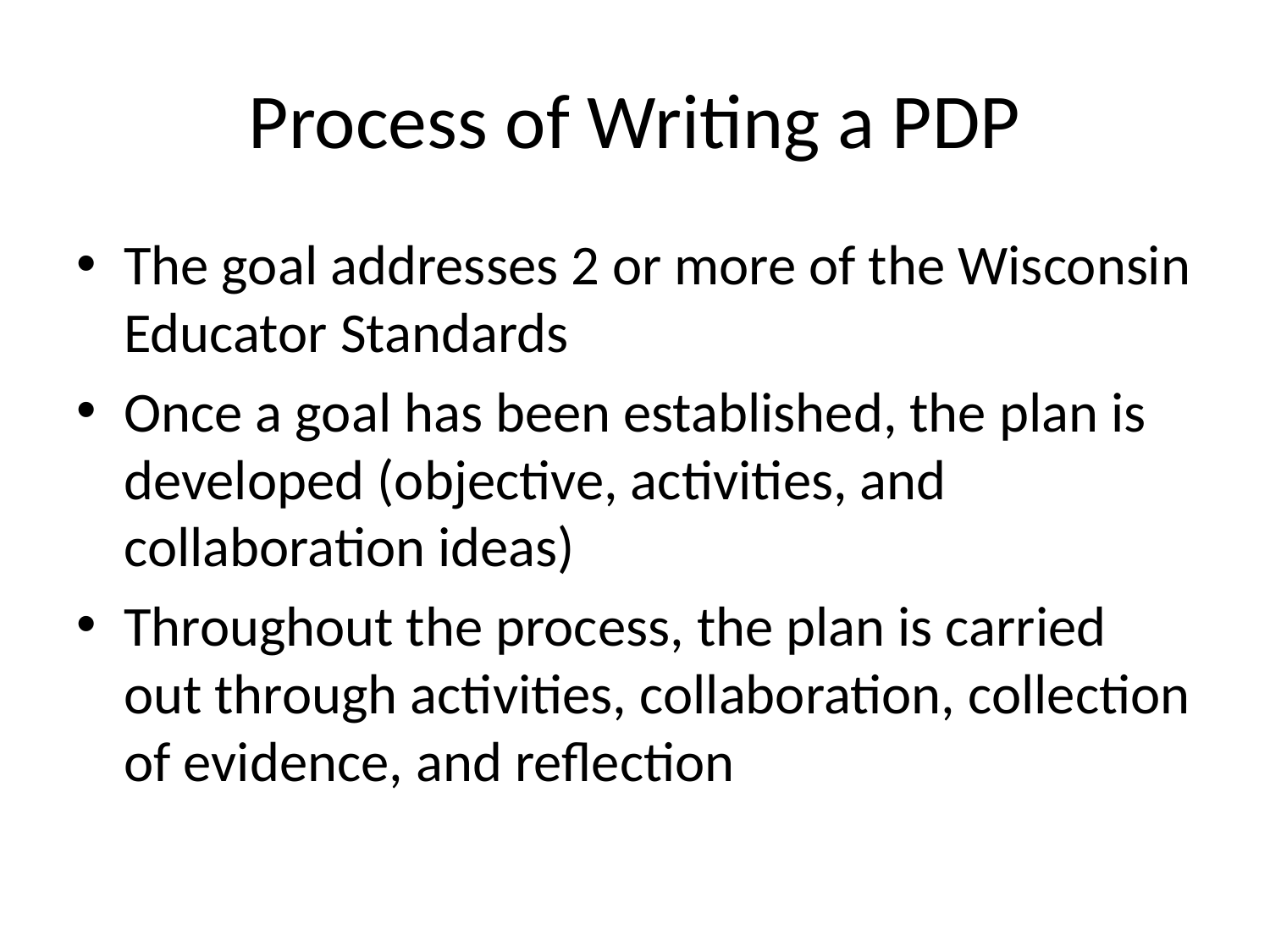

# Process of Writing a PDP
The goal addresses 2 or more of the Wisconsin Educator Standards
Once a goal has been established, the plan is developed (objective, activities, and collaboration ideas)
Throughout the process, the plan is carried out through activities, collaboration, collection of evidence, and reflection